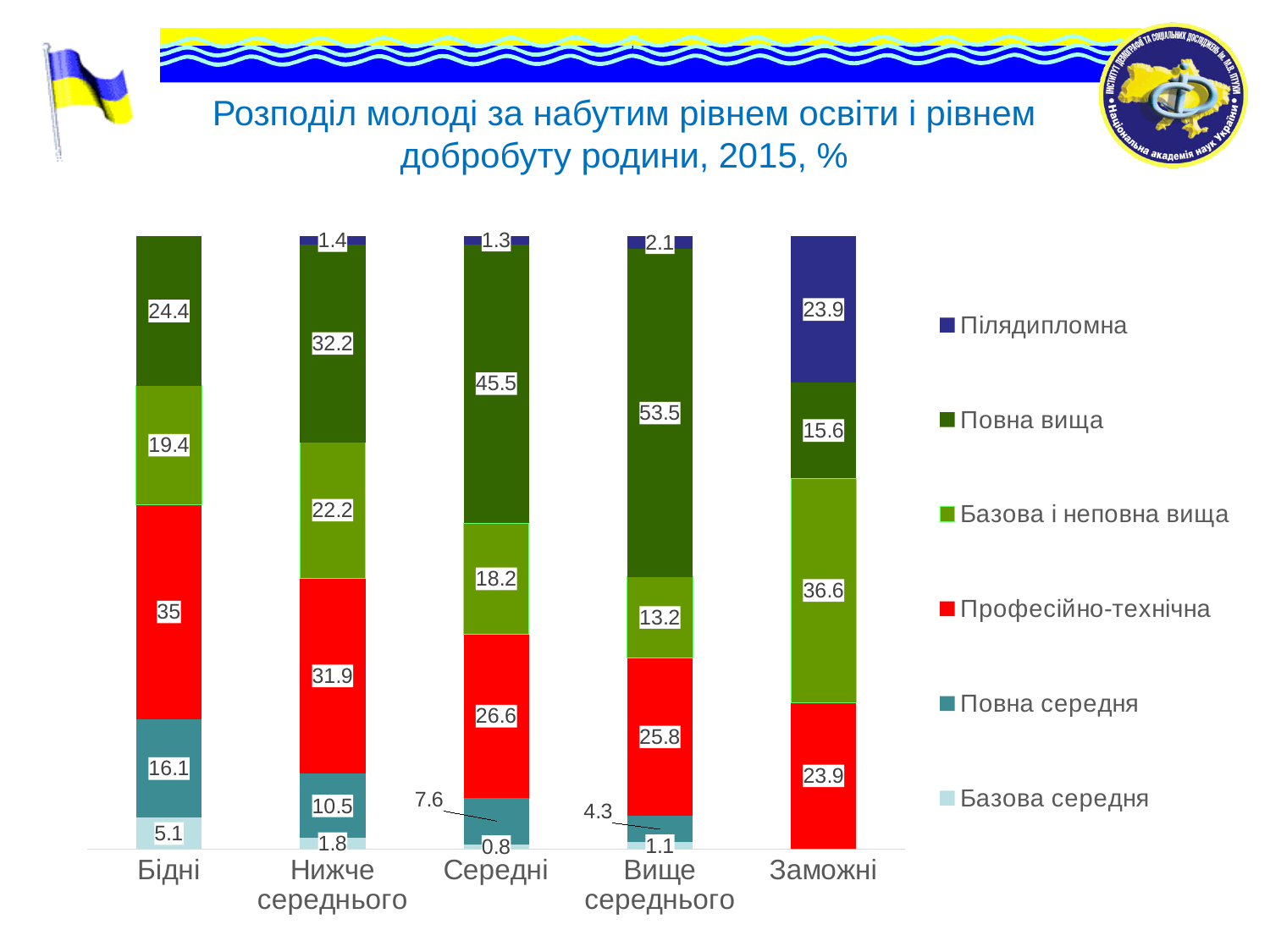

# Розподіл молоді за набутим рівнем освіти і рівнем добробуту родини, 2015, %

### Chart

| Category | Базова середня | Повна середня | Професійно-технічна | Базова і неповна вища | Повна вища | Пілядипломна |
|---|---|---|---|---|---|---|
| Бідні | 5.1 | 16.1 | 35.0 | 19.4 | 24.4 | 0.0 |
| Нижче середнього | 1.8 | 10.5 | 31.9 | 22.2 | 32.2 | 1.4 |
| Середні | 0.8 | 7.6 | 26.6 | 18.2 | 45.5 | 1.3 |
| Вище середнього | 1.1 | 4.3 | 25.8 | 13.2 | 53.5 | 2.1 |
| Заможні | 0.0 | 0.0 | 23.9 | 36.6 | 15.6 | 23.9 |